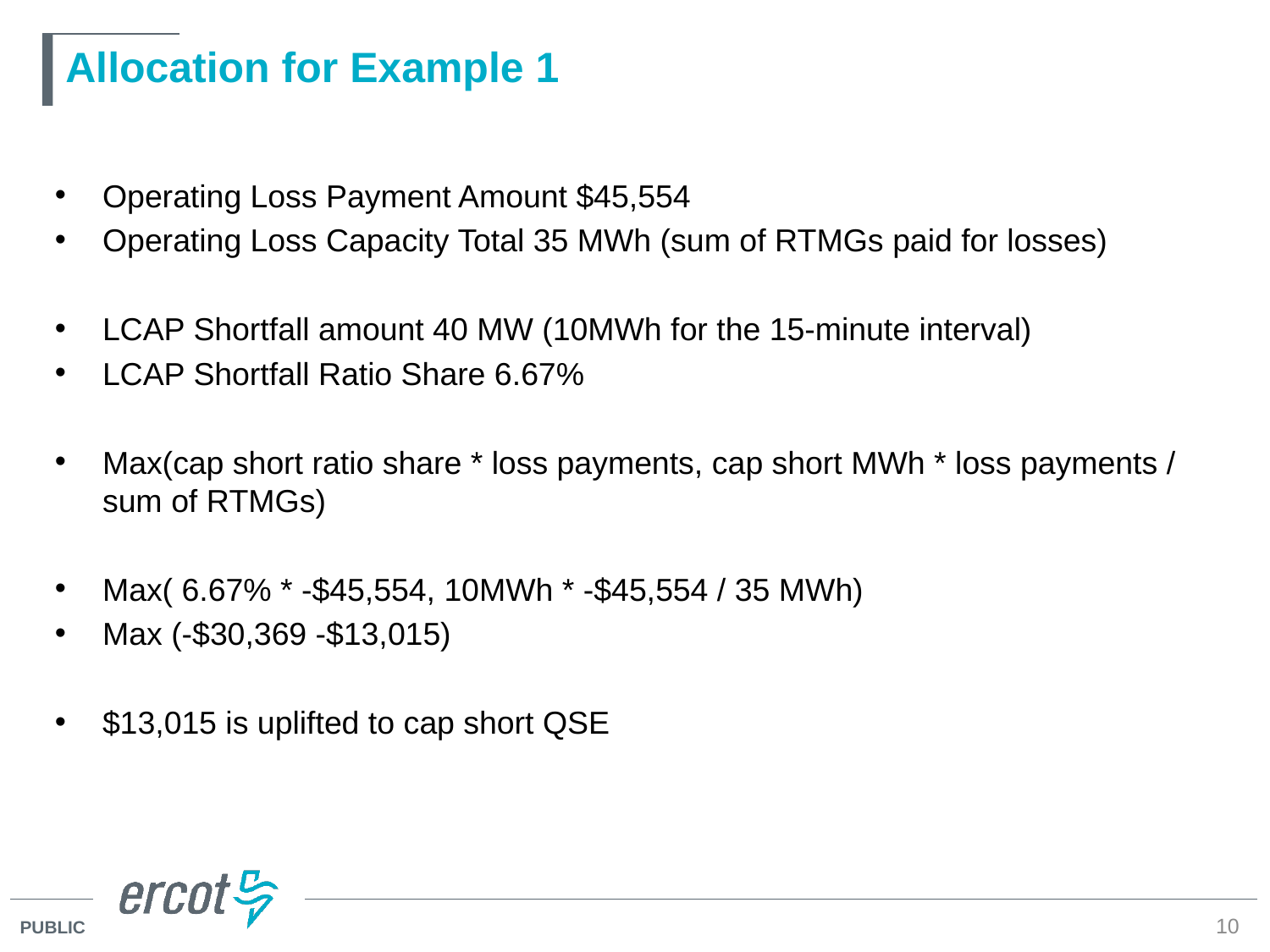

# Allocation for Example 1
Operating Loss Payment Amount $45,554
Operating Loss Capacity Total 35 MWh (sum of RTMGs paid for losses)

LCAP Shortfall amount 40 MW (10MWh for the 15-minute interval)
LCAP Shortfall Ratio Share 6.67%

Max(cap short ratio share * loss payments, cap short MWh * loss payments / sum of RTMGs)

Max( 6.67% * -$45,554, 10MWh * -$45,554 / 35 MWh)
Max (-$30,369 -$13,015)

$13,015 is uplifted to cap short QSE
10